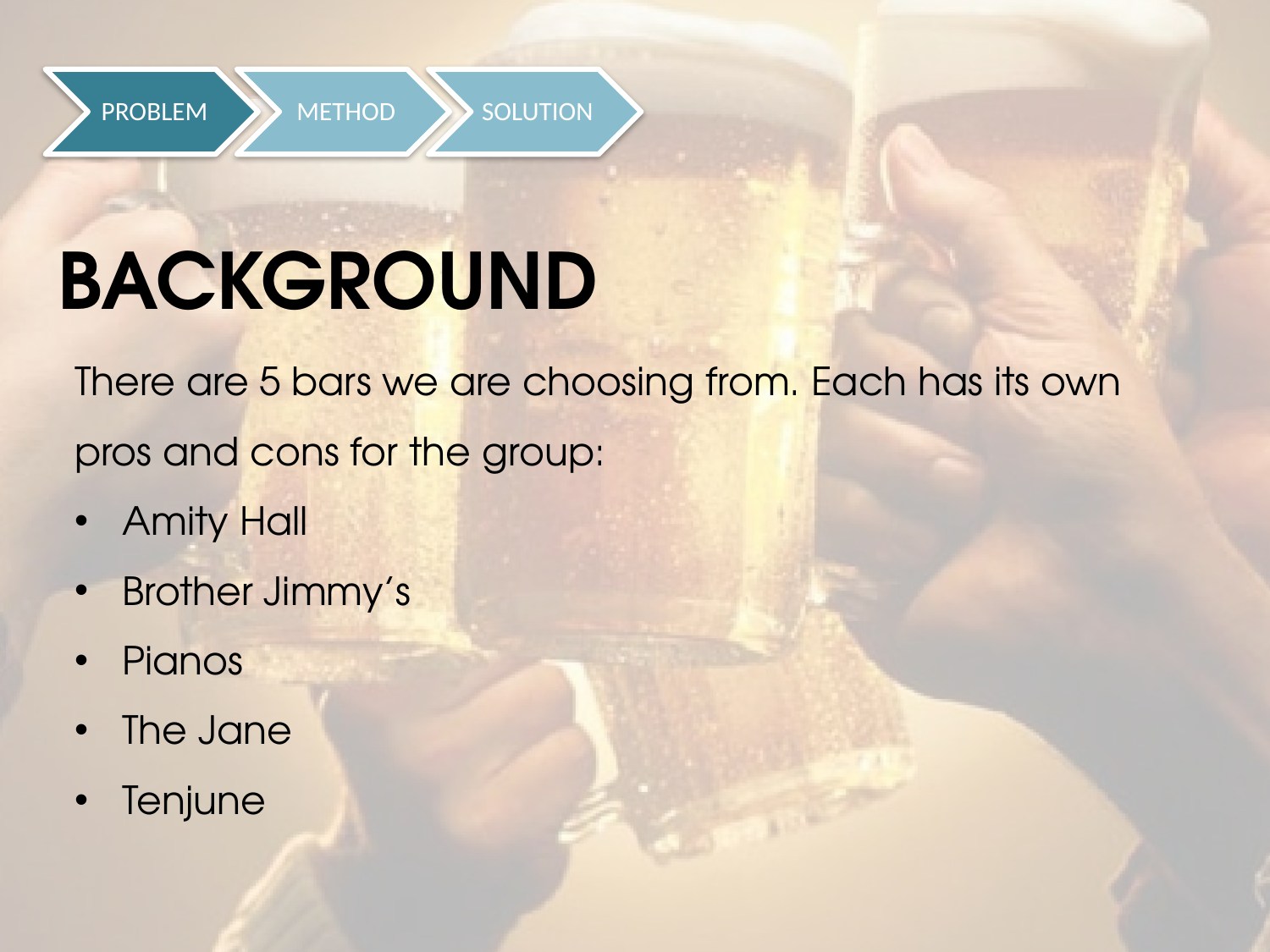

PROBLEM
METHOD
SOLUTION
# BACKGROUND
There are 5 bars we are choosing from. Each has its own pros and cons for the group:
Amity Hall
Brother Jimmy’s
Pianos
The Jane
Tenjune